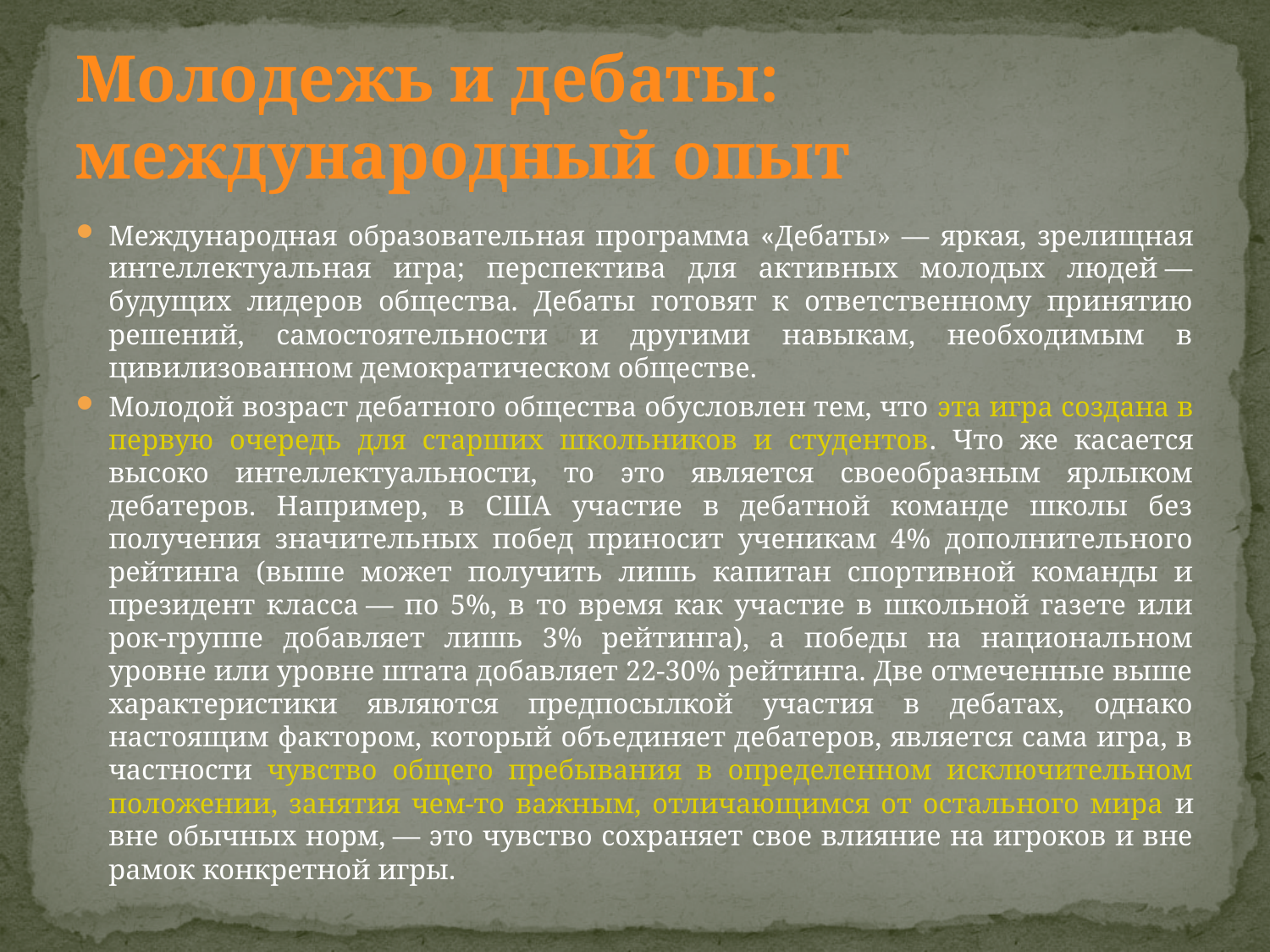

# Молодежь и дебаты: международный опыт
Международная образовательная программа «Дебаты» — яркая, зрелищная интеллектуальная игра; перспектива для активных молодых людей — будущих лидеров общества. Дебаты готовят к ответственному принятию решений, самостоятельности и другими навыкам, необходимым в цивилизованном демократическом обществе.
Молодой возраст дебатного общества обусловлен тем, что эта игра создана в первую очередь для старших школьников и студентов. Что же касается высоко интеллектуальности, то это является своеобразным ярлыком дебатеров. Например, в США участие в дебатной команде школы без получения значительных побед приносит ученикам 4% дополнительного рейтинга (выше может получить лишь капитан спортивной команды и президент класса — по 5%, в то время как участие в школьной газете или рок-группе добавляет лишь 3% рейтинга), а победы на национальном уровне или уровне штата добавляет 22-30% рейтинга. Две отмеченные выше характеристики являются предпосылкой участия в дебатах, однако настоящим фактором, который объединяет дебатеров, является сама игра, в частности чувство общего пребывания в определенном исключительном положении, занятия чем-то важным, отличающимся от остального мира и вне обычных норм, — это чувство сохраняет свое влияние на игроков и вне рамок конкретной игры.